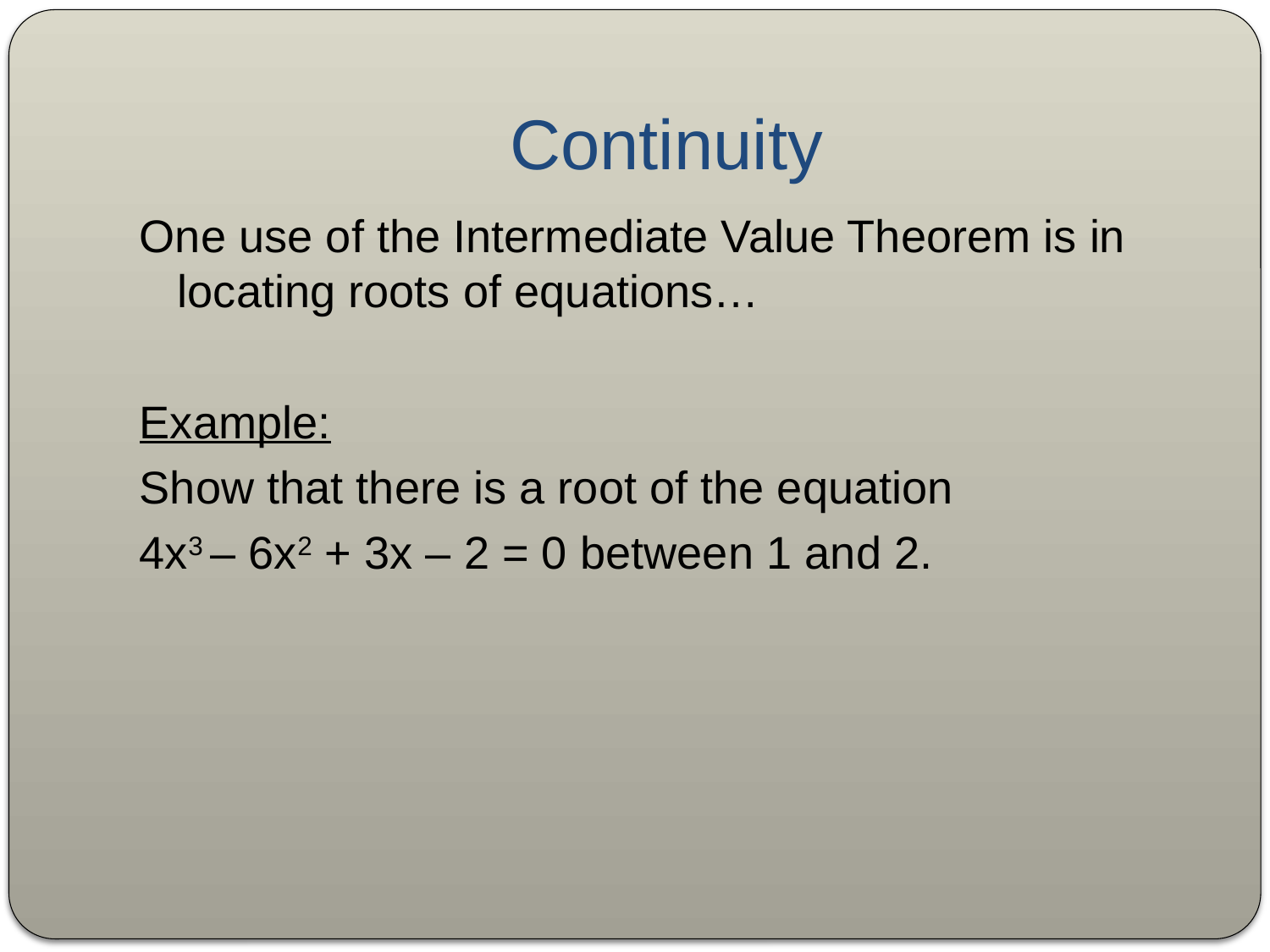

# Continuity
One use of the Intermediate Value Theorem is in locating roots of equations…

Example:
Show that there is a root of the equation
4x3 – 6x2 + 3x – 2 = 0 between 1 and 2.